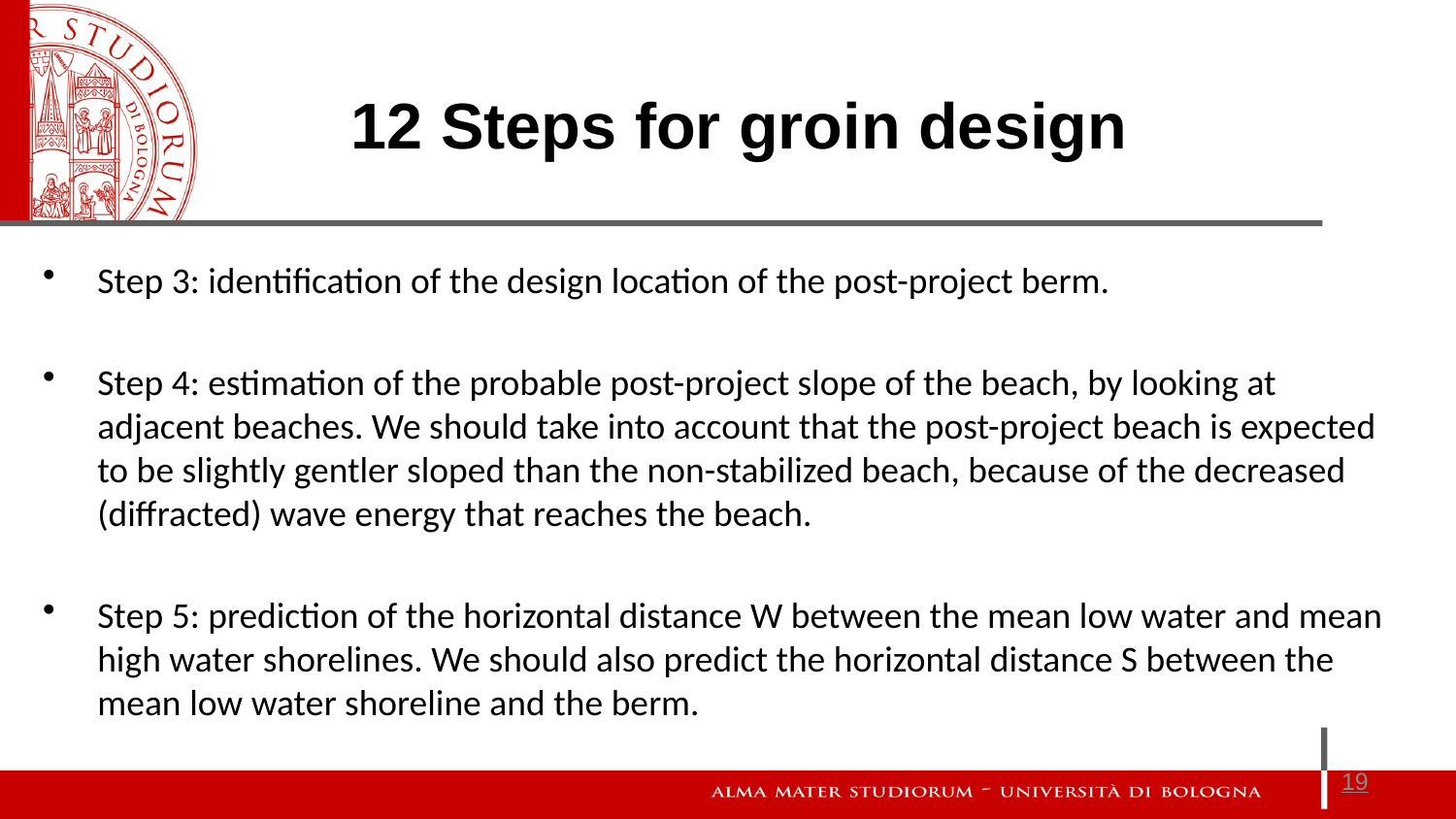

12 Steps for groin design
Step 3: identification of the design location of the post-project berm.

Step 4: estimation of the probable post-project slope of the beach, by looking at adjacent beaches. We should take into account that the post-project beach is expected to be slightly gentler sloped than the non-stabilized beach, because of the decreased (diffracted) wave energy that reaches the beach.

Step 5: prediction of the horizontal distance W between the mean low water and mean high water shorelines. We should also predict the horizontal distance S between the mean low water shoreline and the berm.
19